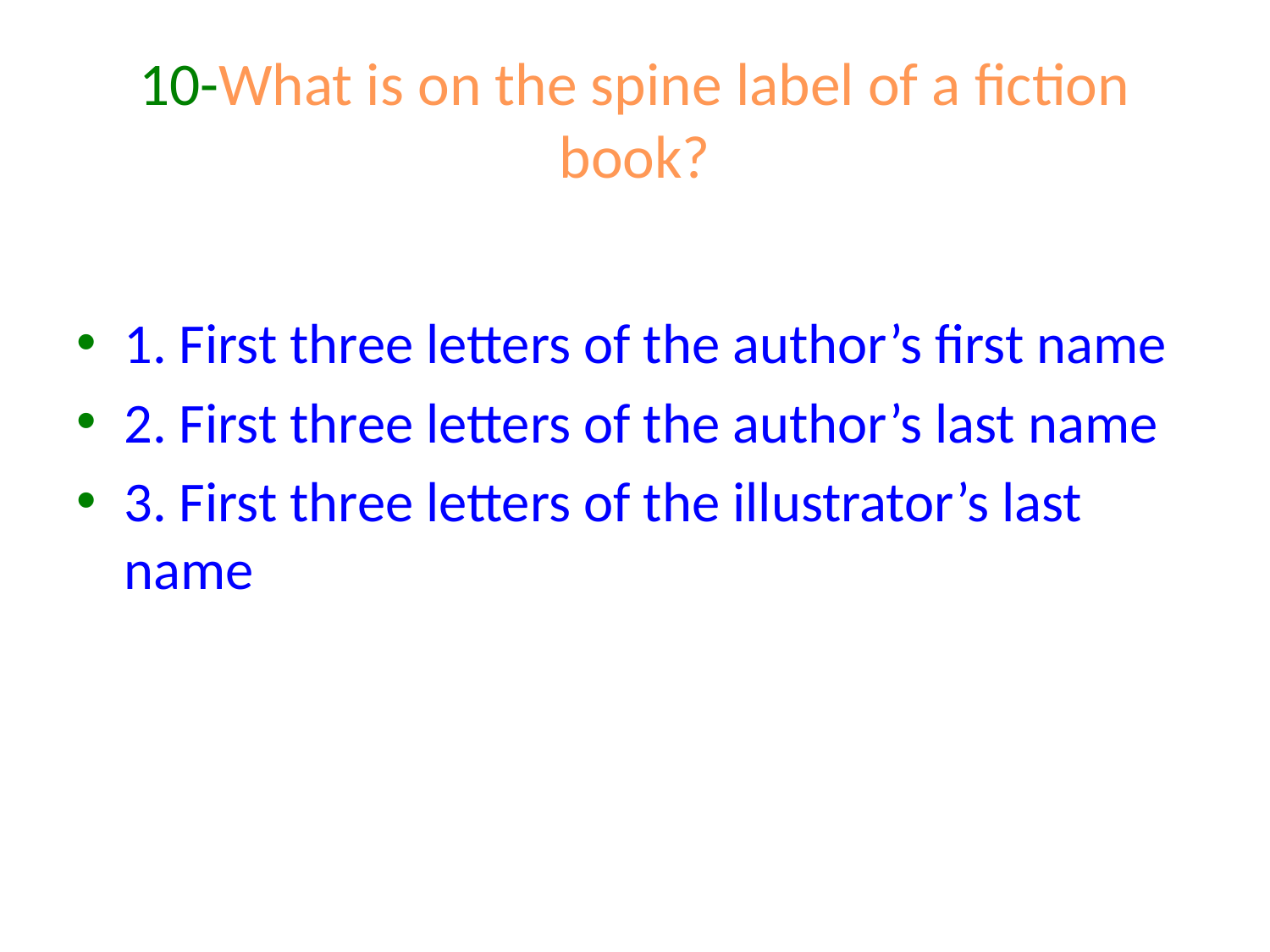

# 10-What is on the spine label of a fiction book?

1. First three letters of the author’s first name
2. First three letters of the author’s last name
3. First three letters of the illustrator’s last name